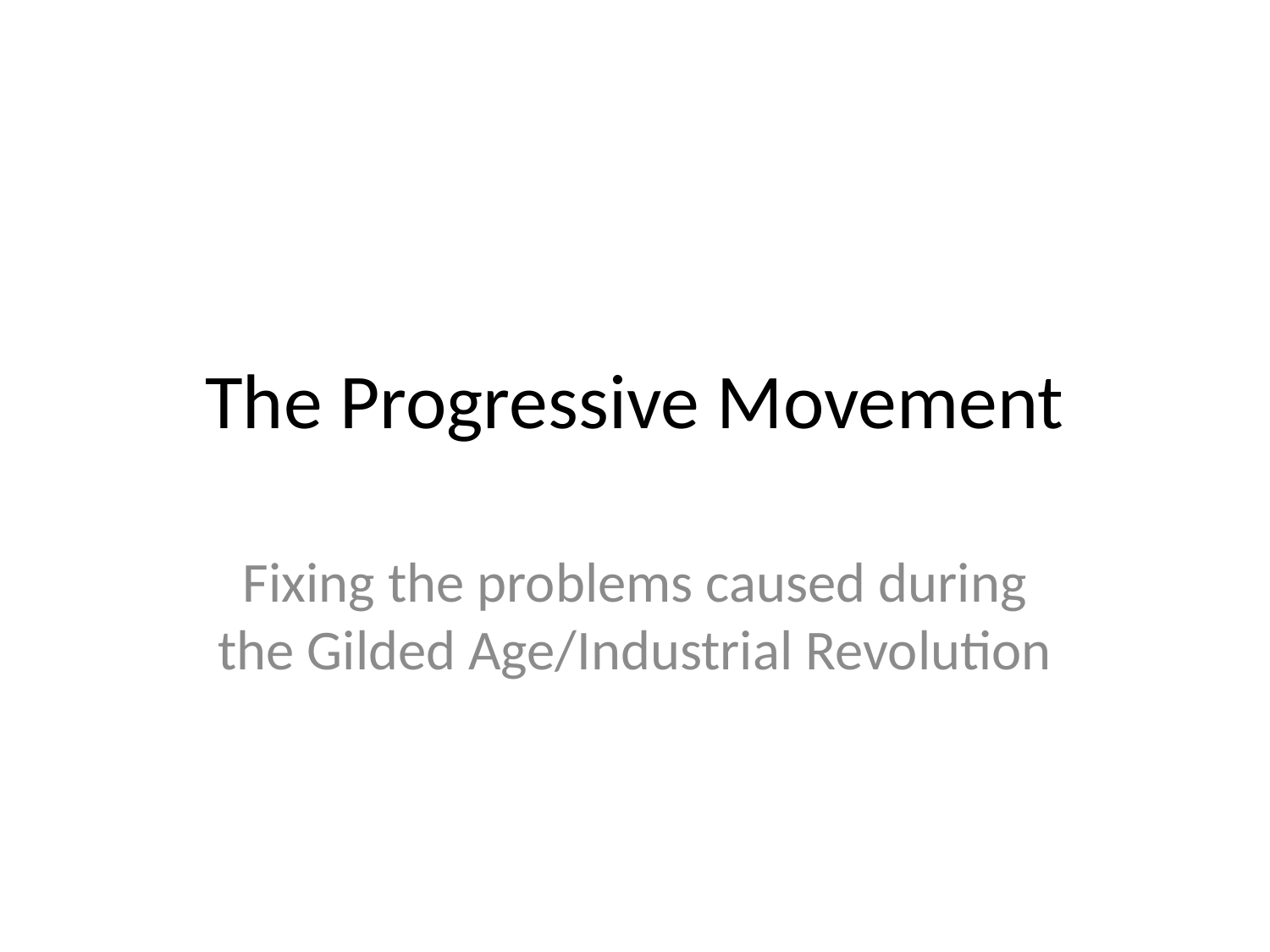

# The Progressive Movement
Fixing the problems caused during the Gilded Age/Industrial Revolution